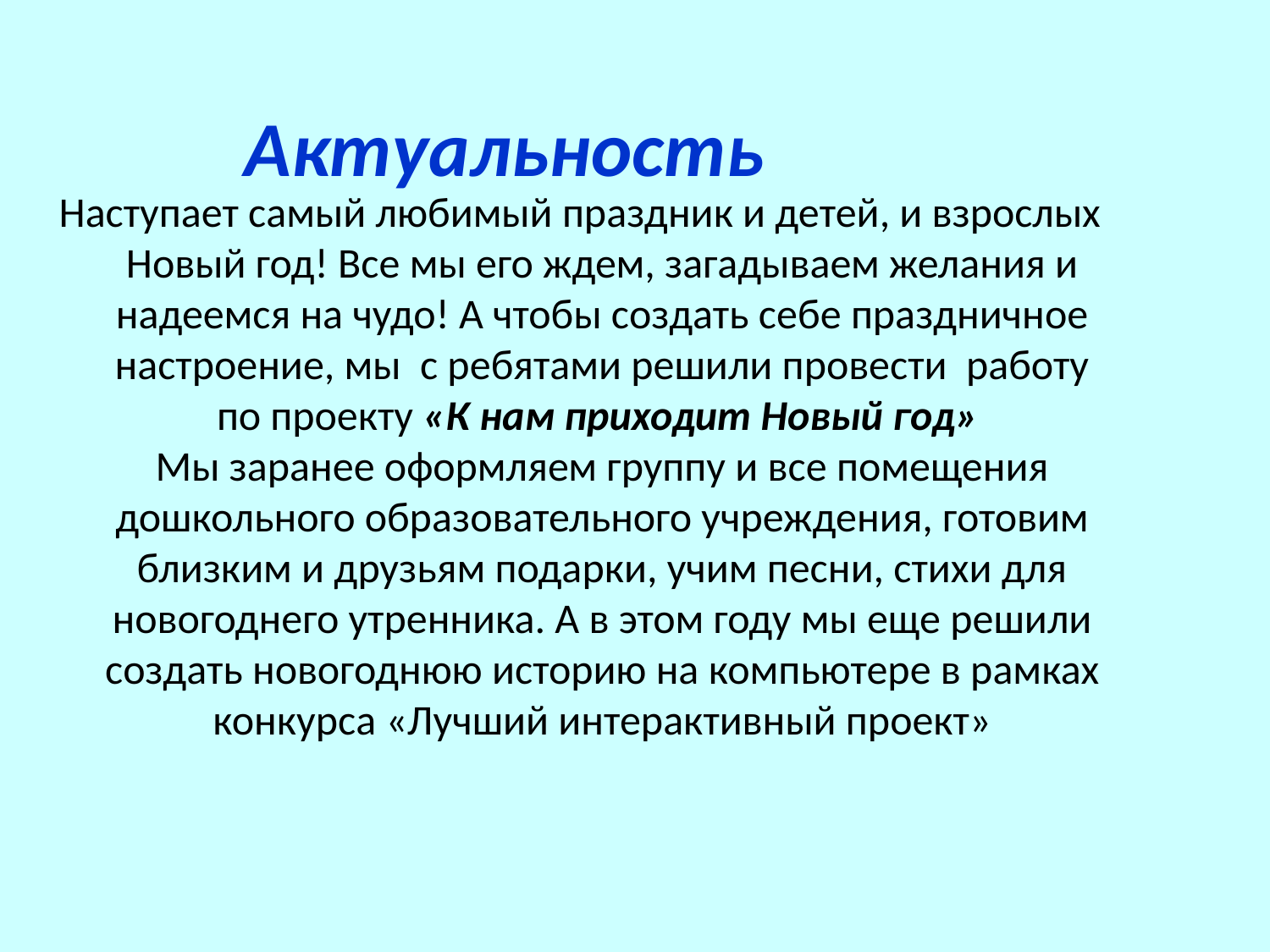

Актуальность
# Наступает самый любимый праздник и детей, и взрослых Новый год! Все мы его ждем, загадываем желания и надеемся на чудо! А чтобы создать себе праздничное настроение, мы  с ребятами решили провести  работу по проекту «К нам приходит Новый год» Мы заранее оформляем группу и все помещения дошкольного образовательного учреждения, готовим близким и друзьям подарки, учим песни, стихи для новогоднего утренника. А в этом году мы еще решили создать новогоднюю историю на компьютере в рамках конкурса «Лучший интерактивный проект»